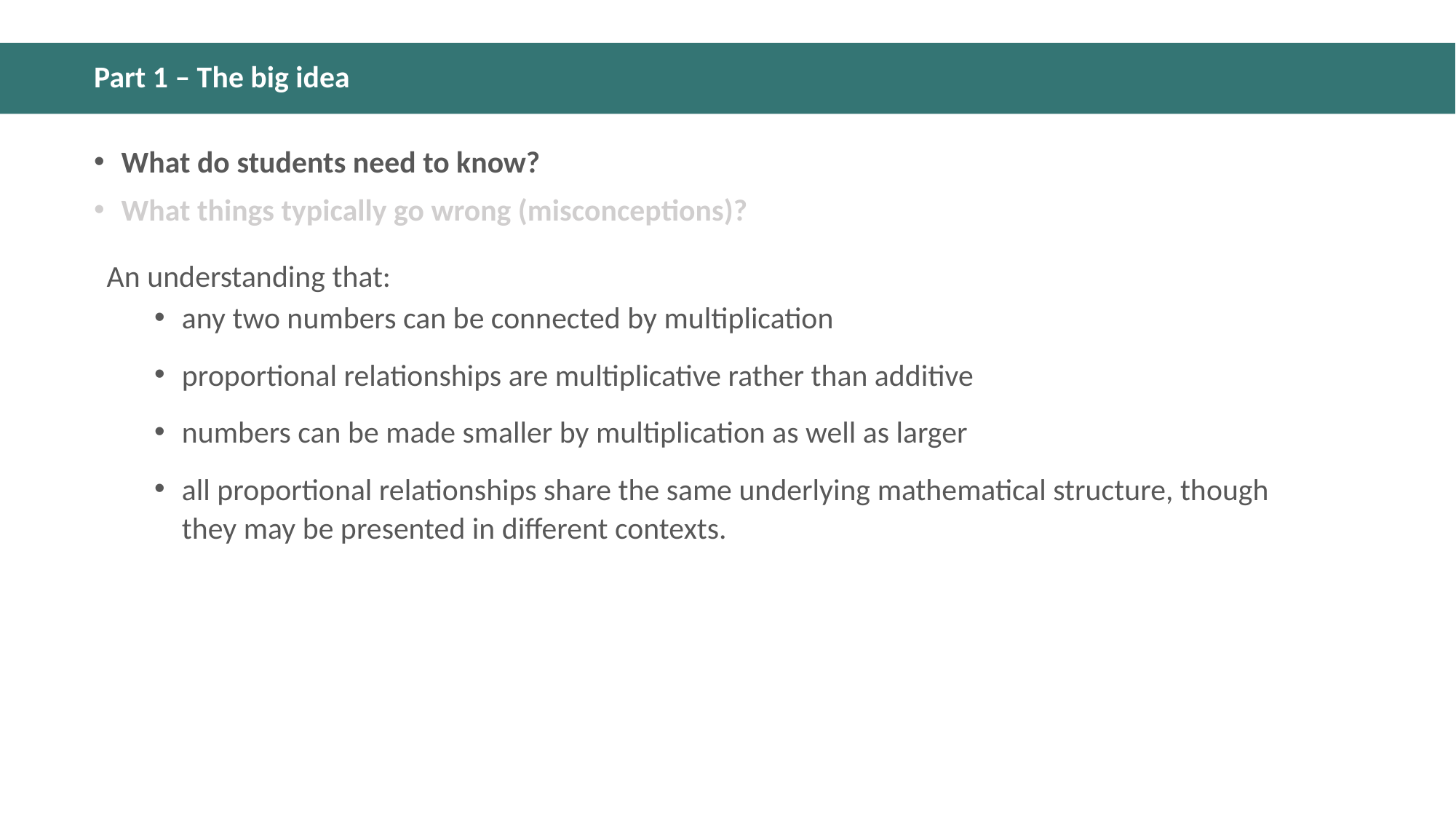

# Part 1 – The big idea
What do students need to know?
What things typically go wrong (misconceptions)?
An understanding that:
any two numbers can be connected by multiplication
proportional relationships are multiplicative rather than additive
numbers can be made smaller by multiplication as well as larger
all proportional relationships share the same underlying mathematical structure, though they may be presented in different contexts.